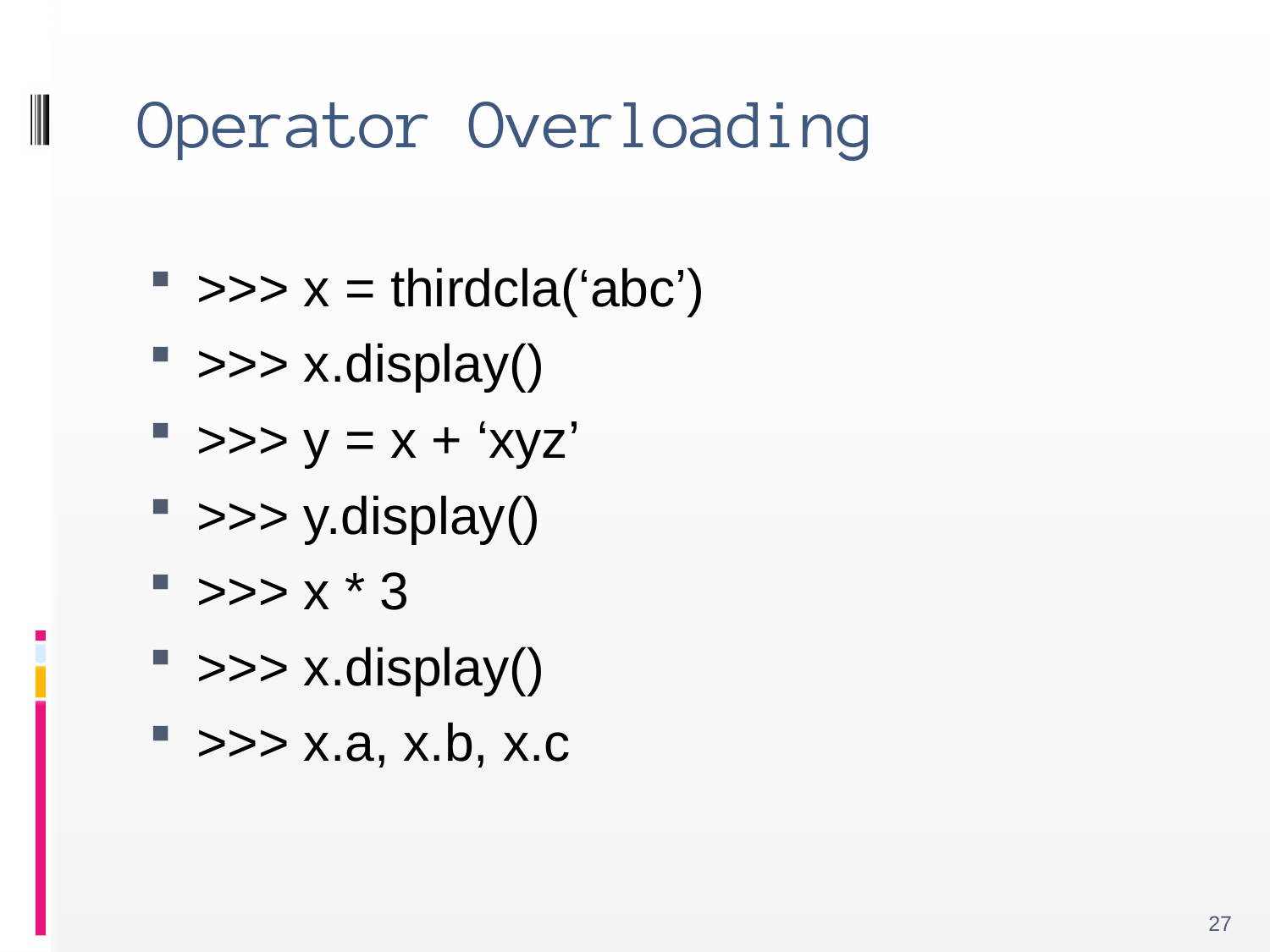

# Operator Overloading
>>> x = thirdcla(‘abc’)
>>> x.display()
>>> y = x + ‘xyz’
>>> y.display()
>>> x * 3
>>> x.display()
>>> x.a, x.b, x.c
27